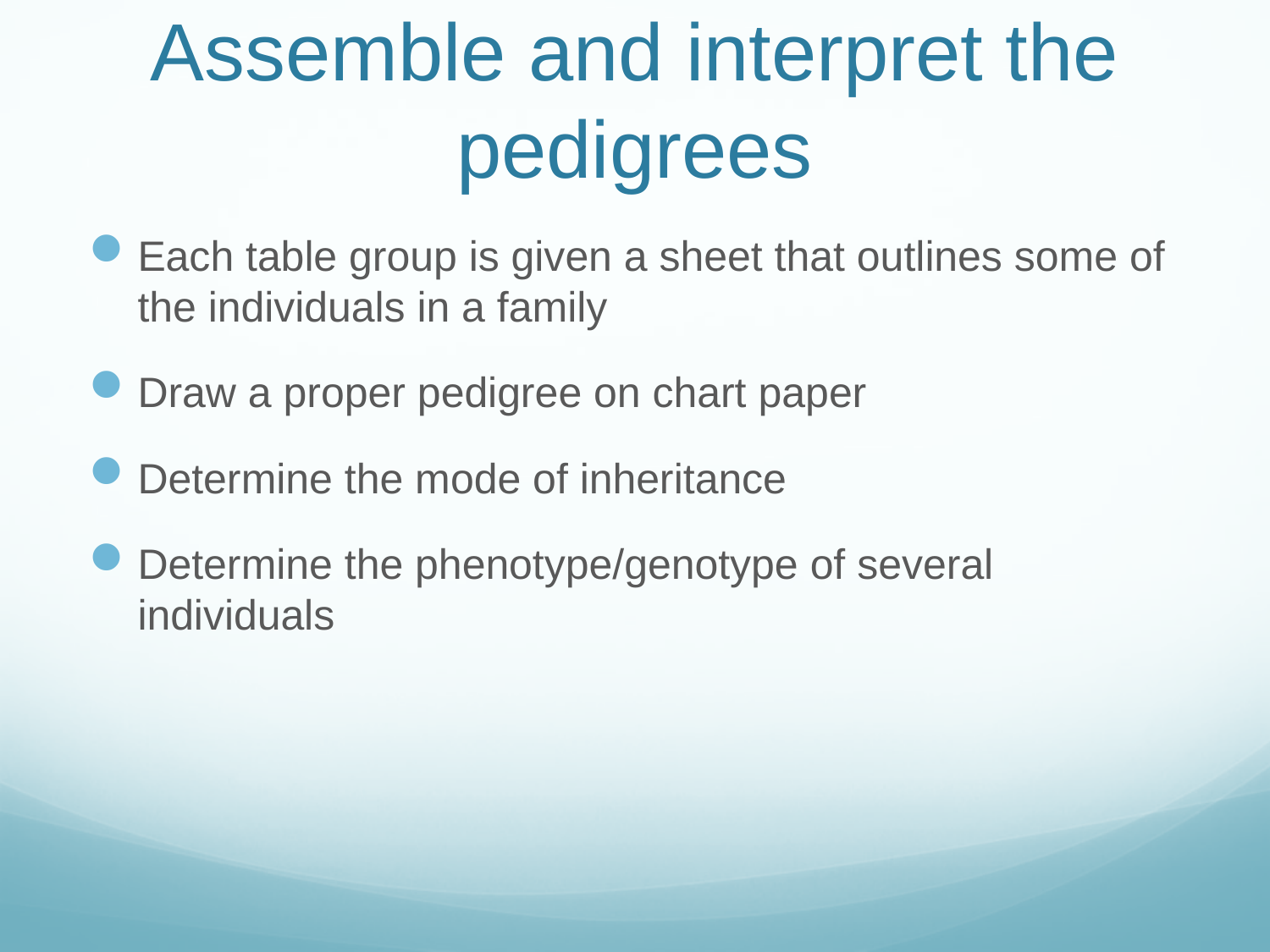

# Assemble and interpret the pedigrees
Each table group is given a sheet that outlines some of the individuals in a family
Draw a proper pedigree on chart paper
Determine the mode of inheritance
Determine the phenotype/genotype of several individuals